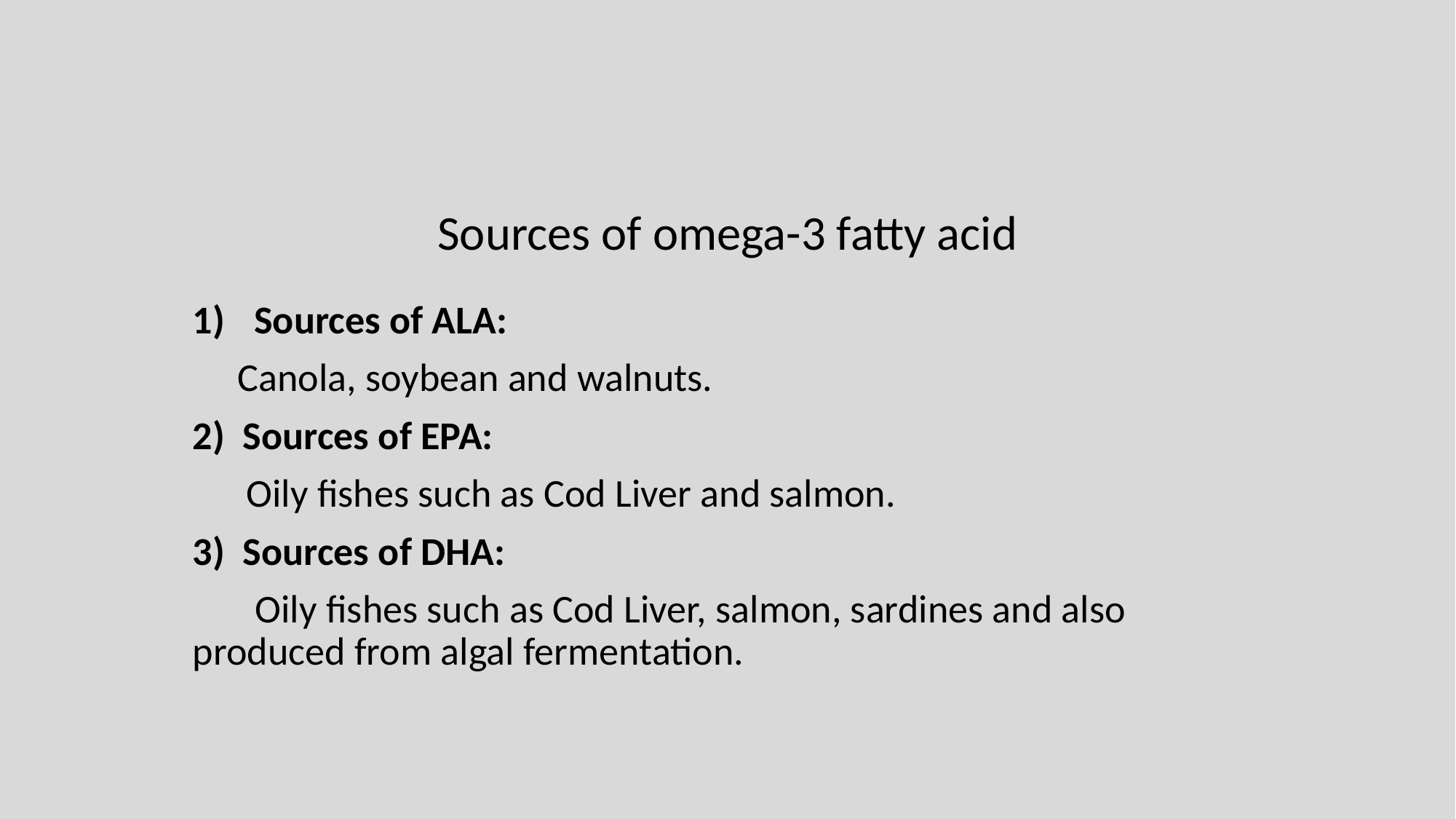

# Sources of omega-3 fatty acid
Sources of ALA:
     Canola, soybean and walnuts.
2)  Sources of EPA:
      Oily fishes such as Cod Liver and salmon.
3)  Sources of DHA:
       Oily fishes such as Cod Liver, salmon, sardines and also produced from algal fermentation.